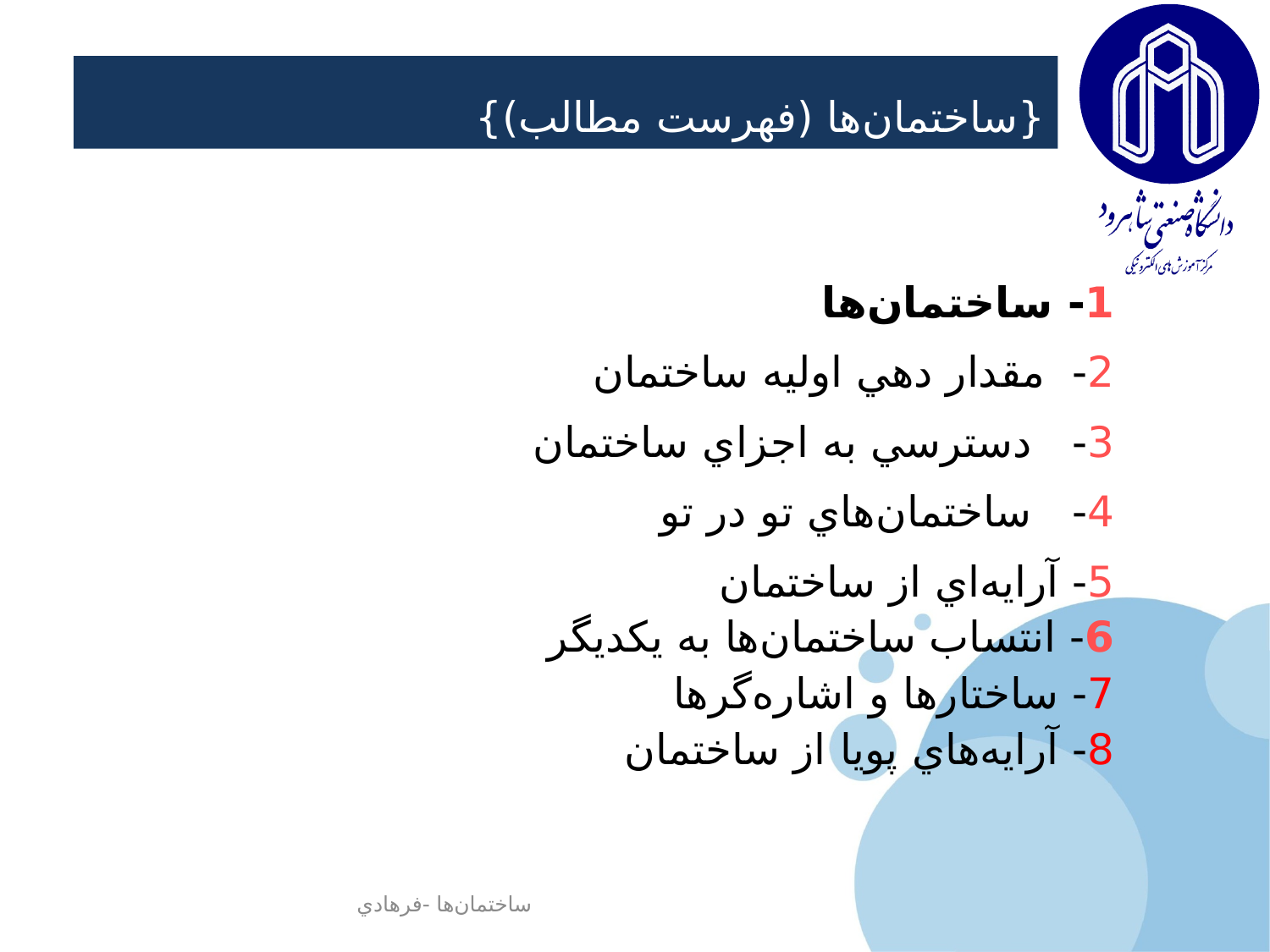

# {ساختمان‌ها (فهرست مطالب)}
1- ساختمان‌ها
2-  مقدار دهي اوليه ساختمان
3-   دسترسي به اجزاي ساختمان
4-   ساختمان‌هاي تو در تو
5- آرايه‌اي از ساختمان
6- انتساب ساختمان‌ها به يکديگر
7- ساختارها و اشاره‌گرها
8- آرايه‌هاي‌ پويا از ساختمان

ساختمان‌ها -فرهادي